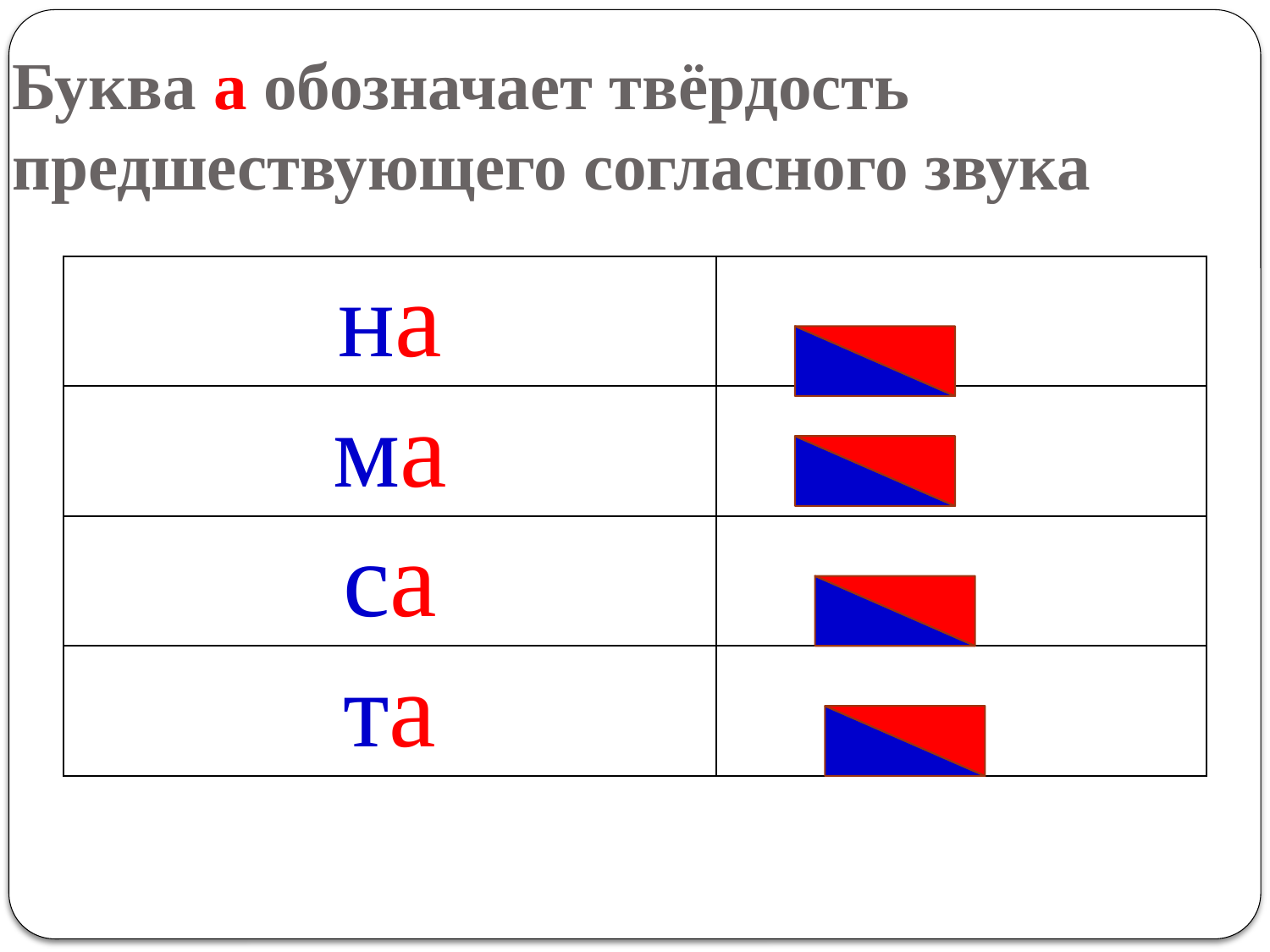

# Буква а обозначает твёрдость предшествующего согласного звука
| на |  |
| --- | --- |
| ма |  |
| са |  |
| та |  |